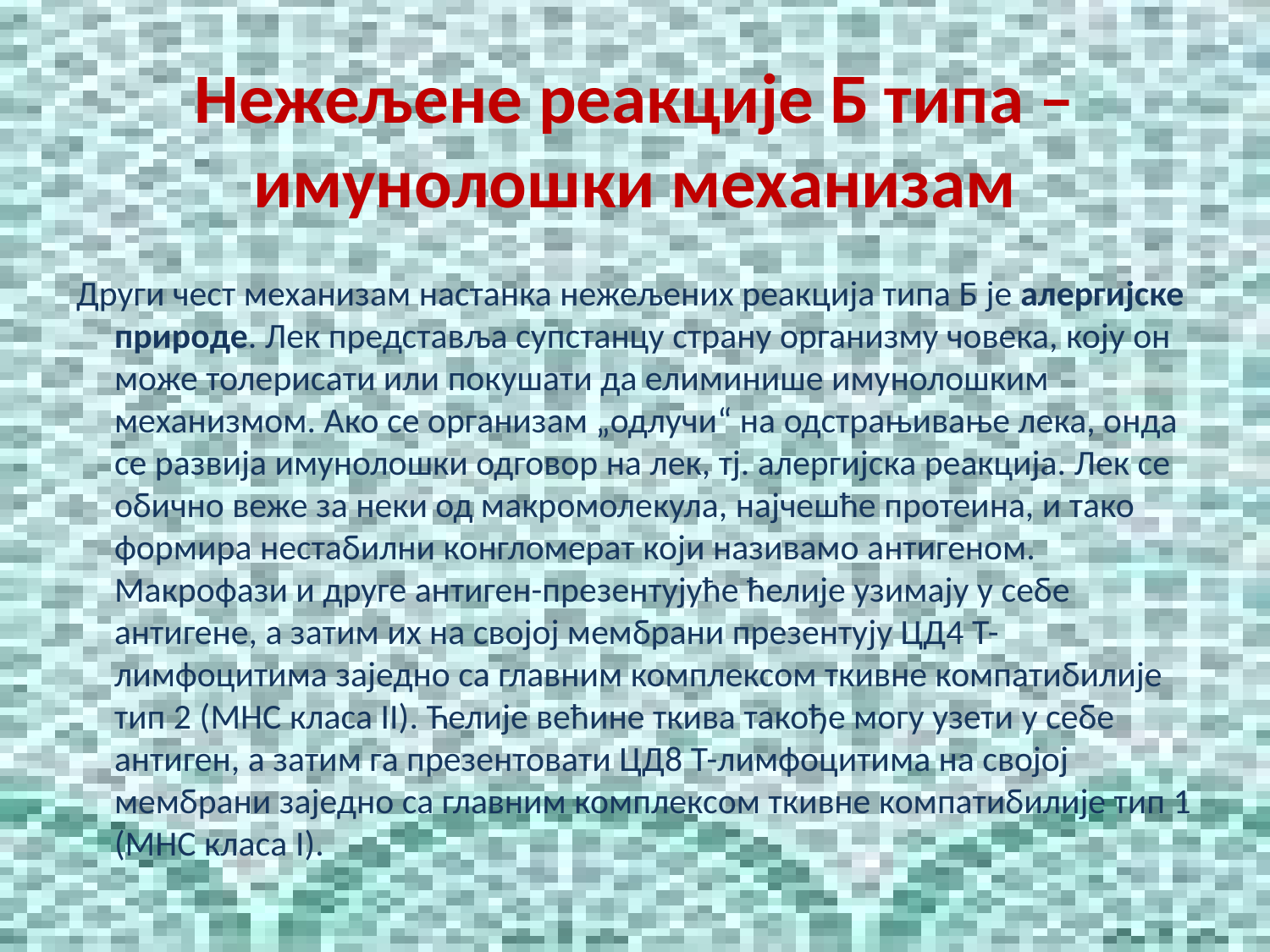

# Нежељене реакције Б типа – имунолошки механизам
Други чест механизам настанка нежељених реакција типа Б је алергијске природе. Лек представља супстанцу страну организму човека, коју он може толерисати или покушати да елиминише имунолошким механизмом. Ако се организам „одлучи“ на одстрањивање лека, онда се развија имунолошки одговор на лек, тј. алергијска реакција. Лек се обично веже за неки од макромолекула, најчешће протеина, и тако формира нестабилни конгломерат који називамо антигеном. Макрофази и друге антиген-презентујуће ћелије узимају у себе антигене, а затим их на својој мембрани презентују ЦД4 Т-лимфоцитима заједно са главним комплексом ткивне компатибилије тип 2 (MHC класа II). Ћелије већине ткива такође могу узети у себе антиген, а затим га презентовати ЦД8 Т-лимфоцитима на својој мембрани заједно са главним комплексом ткивне компатибилије тип 1 (MHC класа I).